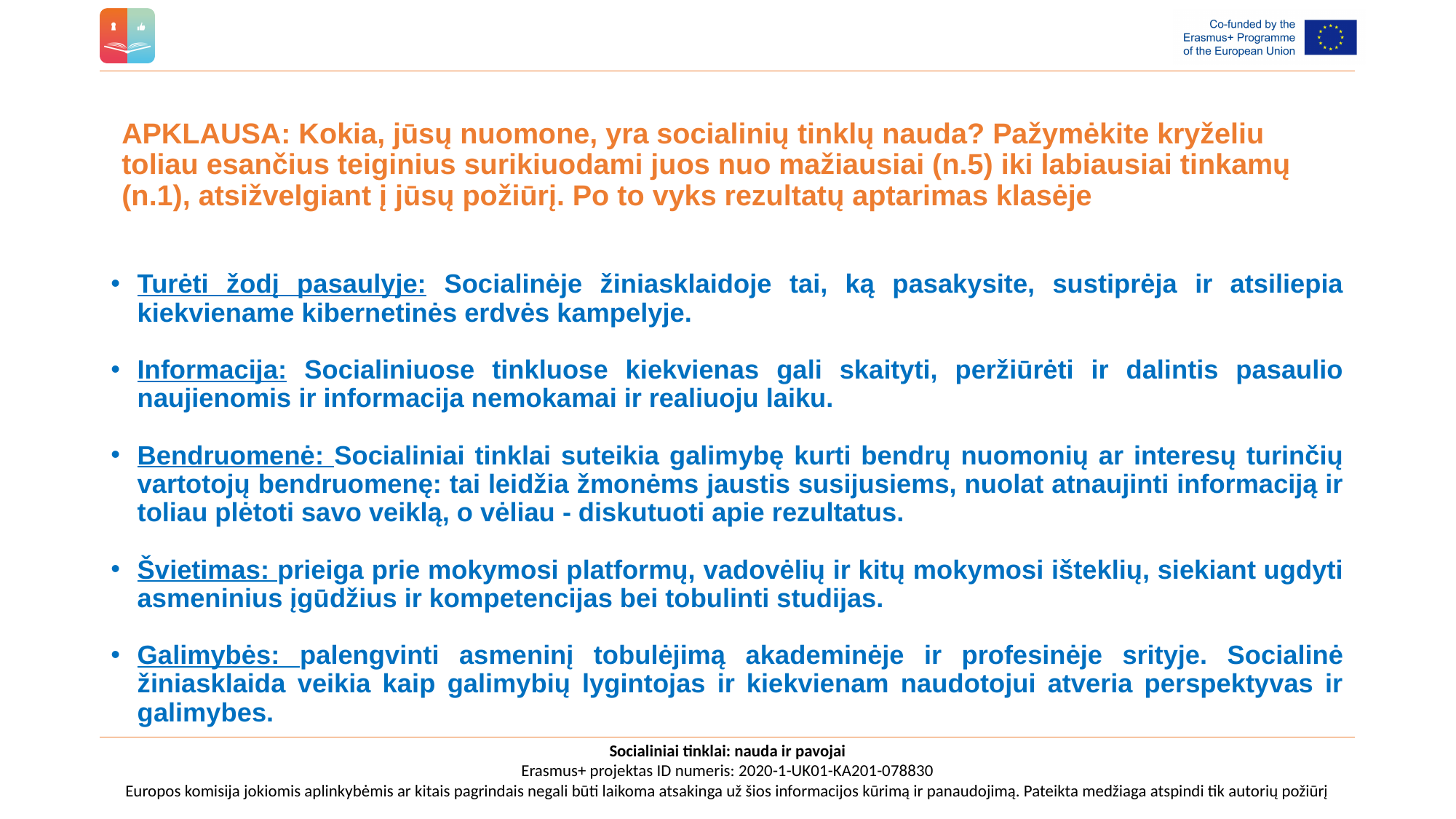

# APKLAUSA: Kokia, jūsų nuomone, yra socialinių tinklų nauda? Pažymėkite kryželiu toliau esančius teiginius surikiuodami juos nuo mažiausiai (n.5) iki labiausiai tinkamų (n.1), atsižvelgiant į jūsų požiūrį. Po to vyks rezultatų aptarimas klasėje

Turėti žodį pasaulyje: Socialinėje žiniasklaidoje tai, ką pasakysite, sustiprėja ir atsiliepia kiekviename kibernetinės erdvės kampelyje.

Informacija: Socialiniuose tinkluose kiekvienas gali skaityti, peržiūrėti ir dalintis pasaulio naujienomis ir informacija nemokamai ir realiuoju laiku.

Bendruomenė: Socialiniai tinklai suteikia galimybę kurti bendrų nuomonių ar interesų turinčių vartotojų bendruomenę: tai leidžia žmonėms jaustis susijusiems, nuolat atnaujinti informaciją ir toliau plėtoti savo veiklą, o vėliau - diskutuoti apie rezultatus.

Švietimas: prieiga prie mokymosi platformų, vadovėlių ir kitų mokymosi išteklių, siekiant ugdyti asmeninius įgūdžius ir kompetencijas bei tobulinti studijas.

Galimybės: palengvinti asmeninį tobulėjimą akademinėje ir profesinėje srityje. Socialinė žiniasklaida veikia kaip galimybių lygintojas ir kiekvienam naudotojui atveria perspektyvas ir galimybes.

Socialiniai tinklai: nauda ir pavojai
Erasmus+ projektas ID numeris: 2020-1-UK01-KA201-078830
Europos komisija jokiomis aplinkybėmis ar kitais pagrindais negali būti laikoma atsakinga už šios informacijos kūrimą ir panaudojimą. Pateikta medžiaga atspindi tik autorių požiūrį